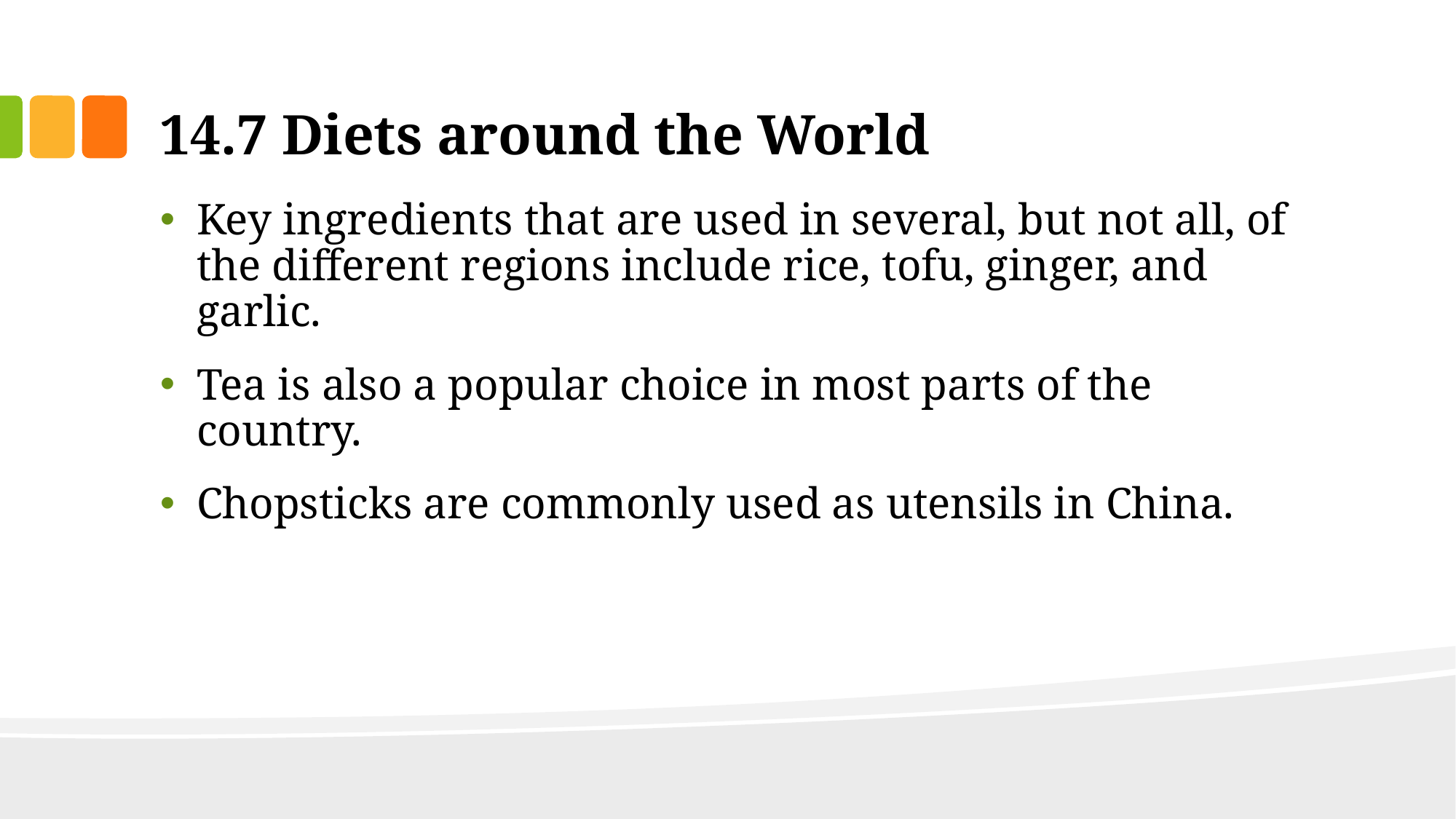

# 14.7 Diets around the World
Key ingredients that are used in several, but not all, of the different regions include rice, tofu, ginger, and garlic.
Tea is also a popular choice in most parts of the country.
Chopsticks are commonly used as utensils in China.